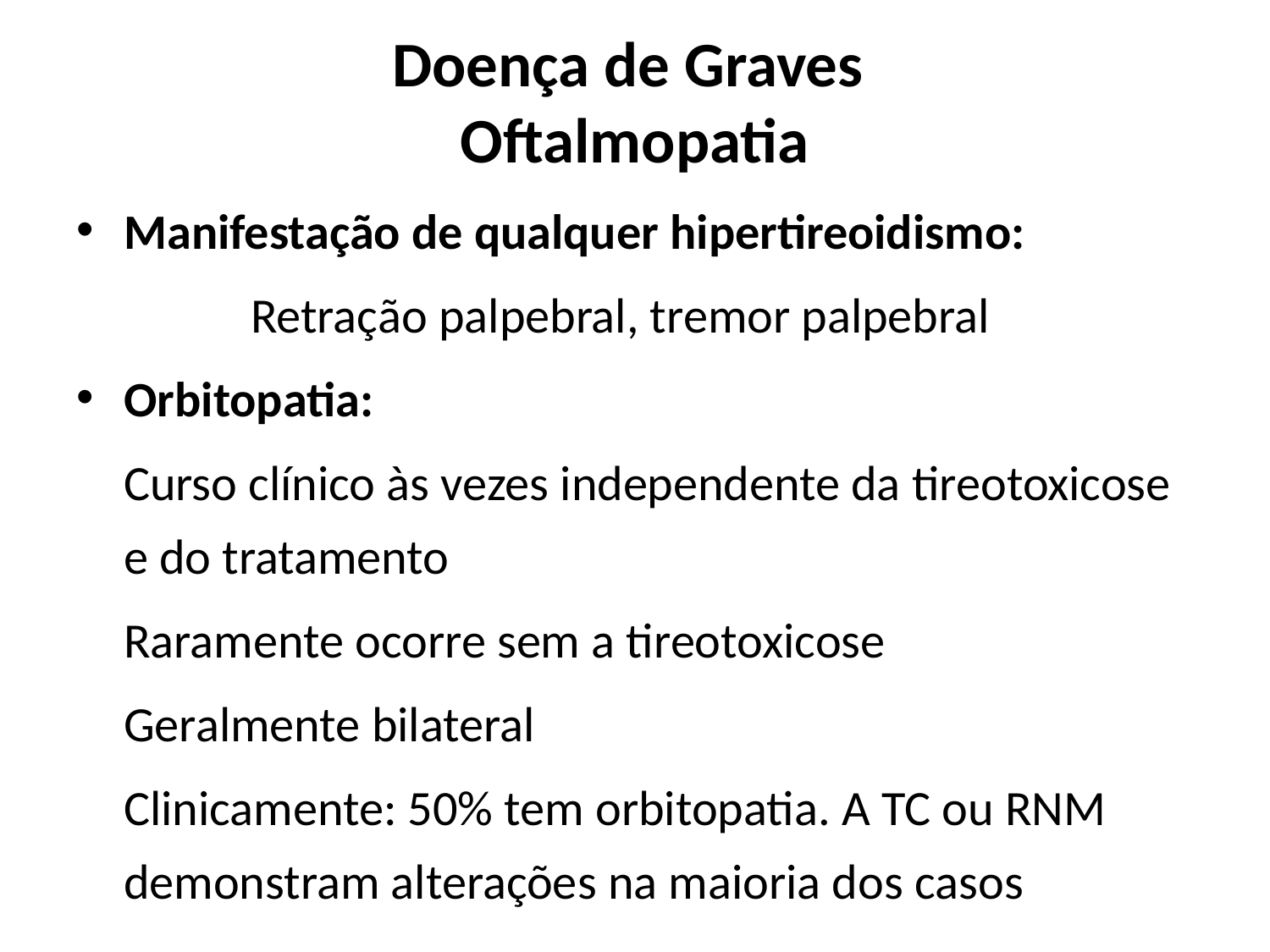

# Doença de Graves Oftalmopatia
Manifestação de qualquer hipertireoidismo:
 		Retração palpebral, tremor palpebral
Orbitopatia:
	Curso clínico às vezes independente da tireotoxicose e do tratamento
	Raramente ocorre sem a tireotoxicose
	Geralmente bilateral
	Clinicamente: 50% tem orbitopatia. A TC ou RNM demonstram alterações na maioria dos casos